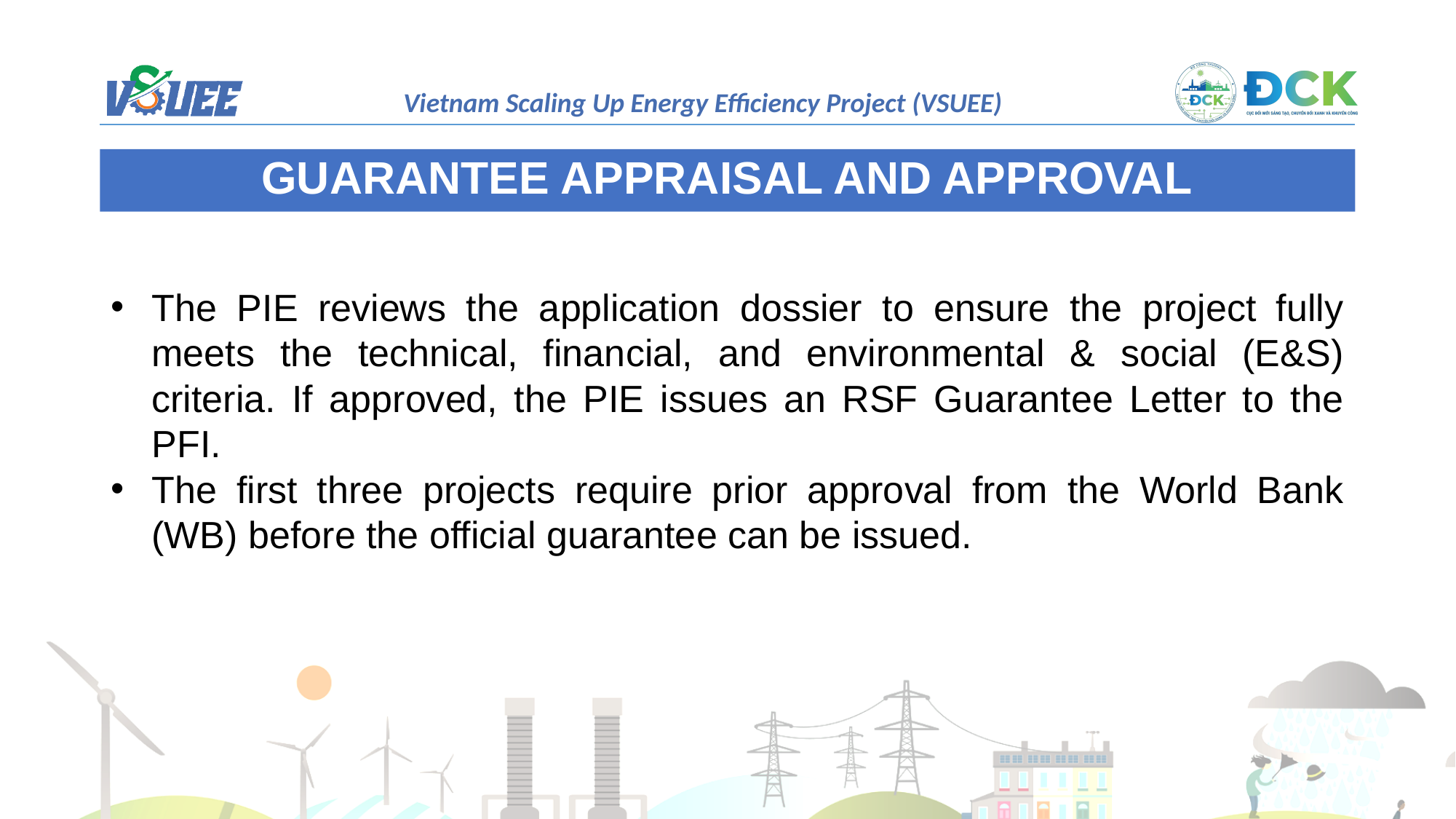

GUARANTEE APPRAISAL AND APPROVAL
The PIE reviews the application dossier to ensure the project fully meets the technical, financial, and environmental & social (E&S) criteria. If approved, the PIE issues an RSF Guarantee Letter to the PFI.
The first three projects require prior approval from the World Bank (WB) before the official guarantee can be issued.